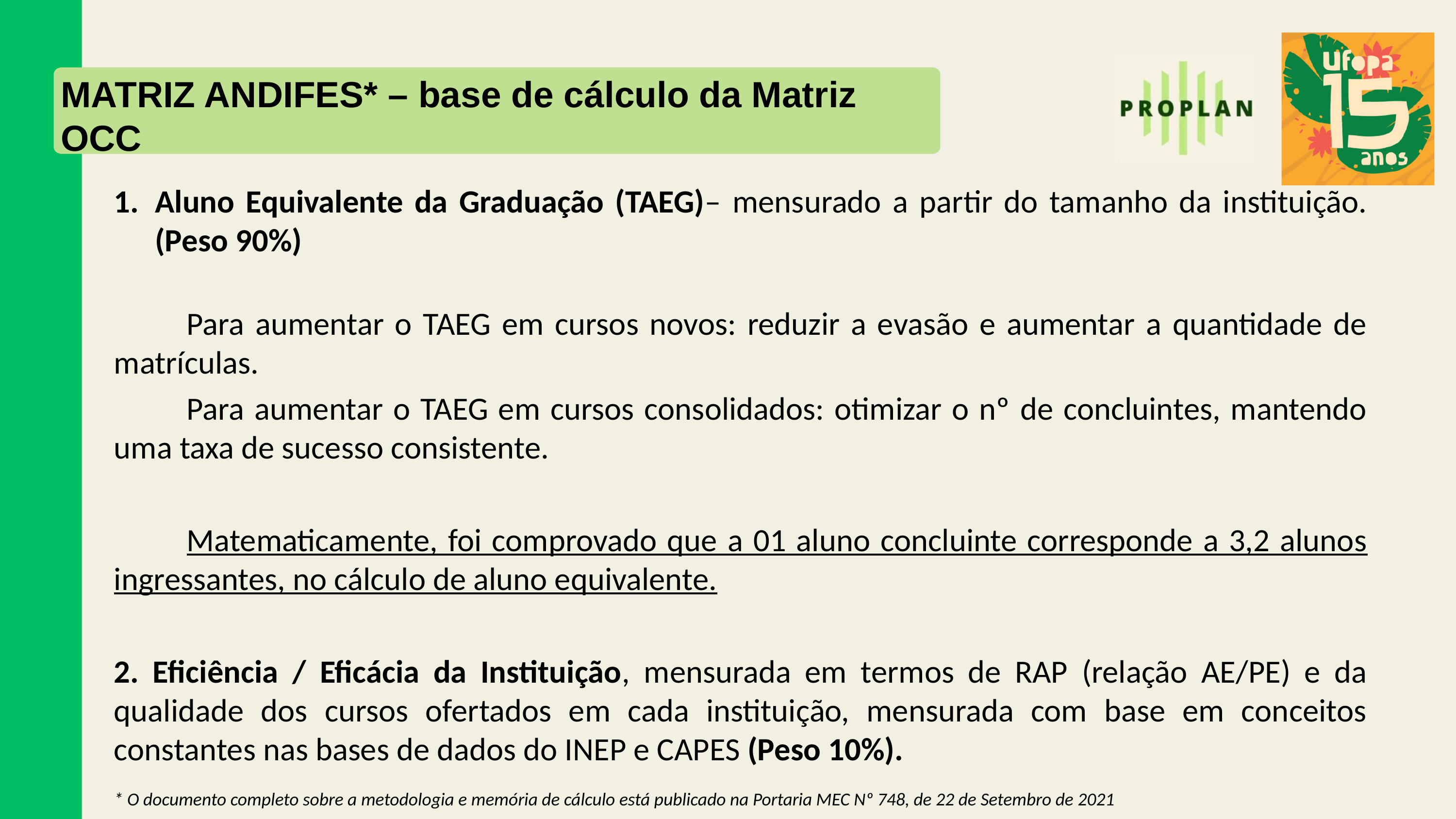

MATRIZ ANDIFES* – base de cálculo da Matriz OCC

Aluno Equivalente da Graduação (TAEG)– mensurado a partir do tamanho da instituição. (Peso 90%)

	Para aumentar o TAEG em cursos novos: reduzir a evasão e aumentar a quantidade de matrículas.
	Para aumentar o TAEG em cursos consolidados: otimizar o nº de concluintes, mantendo uma taxa de sucesso consistente.

	Matematicamente, foi comprovado que a 01 aluno concluinte corresponde a 3,2 alunos ingressantes, no cálculo de aluno equivalente.

2. Eficiência / Eficácia da Instituição, mensurada em termos de RAP (relação AE/PE) e da qualidade dos cursos ofertados em cada instituição, mensurada com base em conceitos constantes nas bases de dados do INEP e CAPES (Peso 10%).
* O documento completo sobre a metodologia e memória de cálculo está publicado na Portaria MEC Nº 748, de 22 de Setembro de 2021